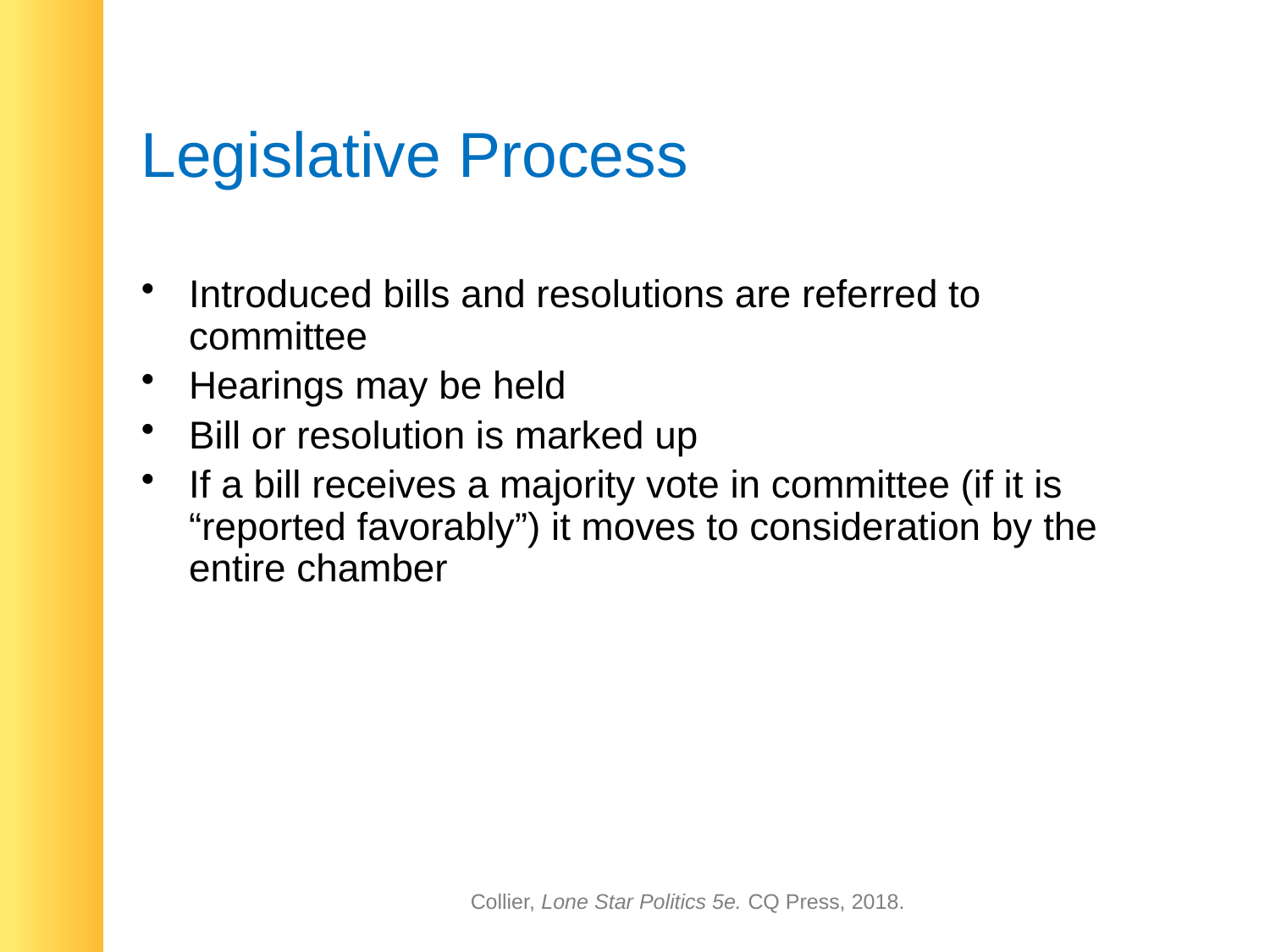

# Legislative Process
Introduced bills and resolutions are referred to committee
Hearings may be held
Bill or resolution is marked up
If a bill receives a majority vote in committee (if it is “reported favorably”) it moves to consideration by the entire chamber
Collier, Lone Star Politics 5e. CQ Press, 2018.